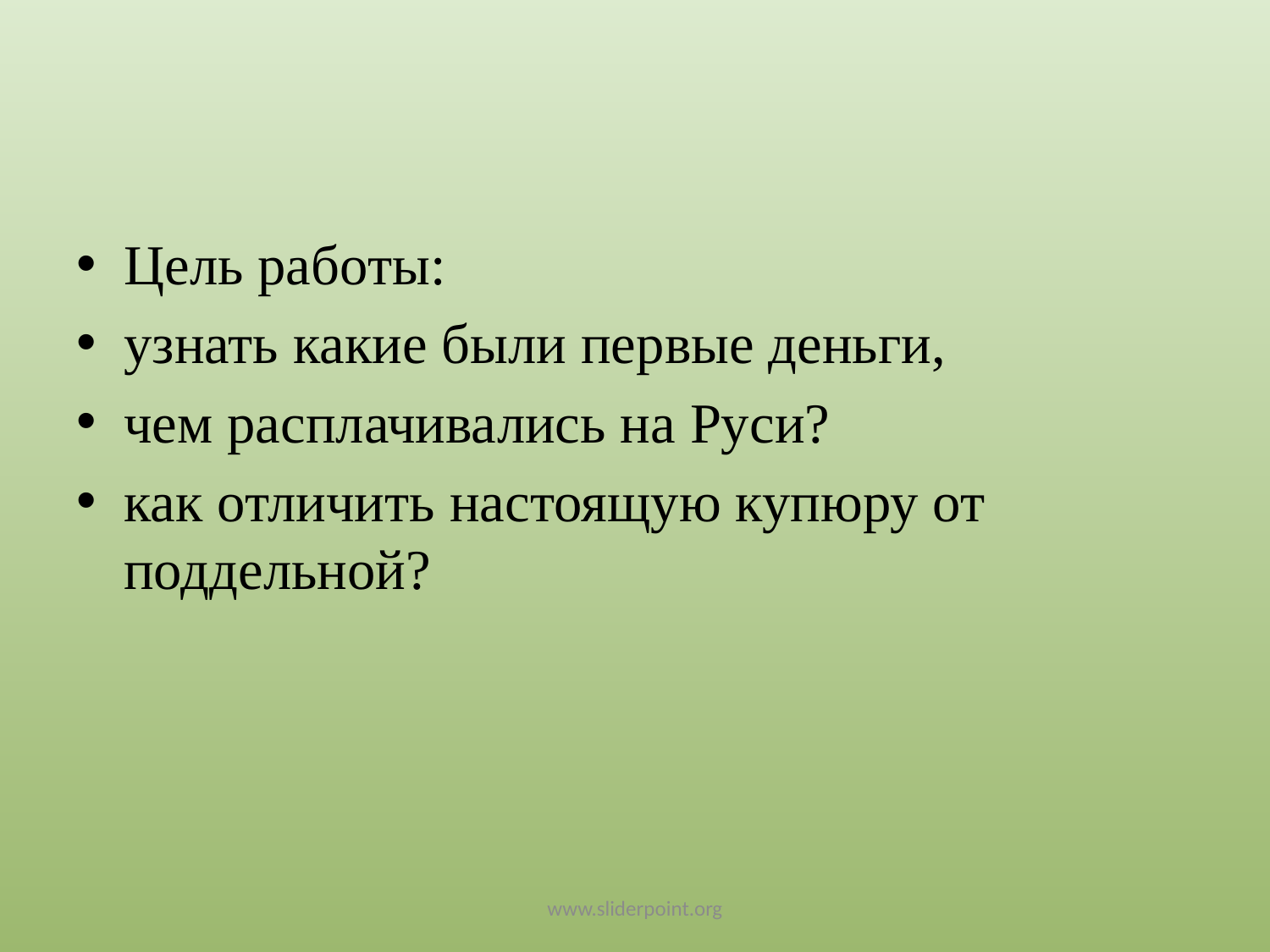

#
Цель работы:
узнать какие были первые деньги,
чем расплачивались на Руси?
как отличить настоящую купюру от поддельной?

www.sliderpoint.org